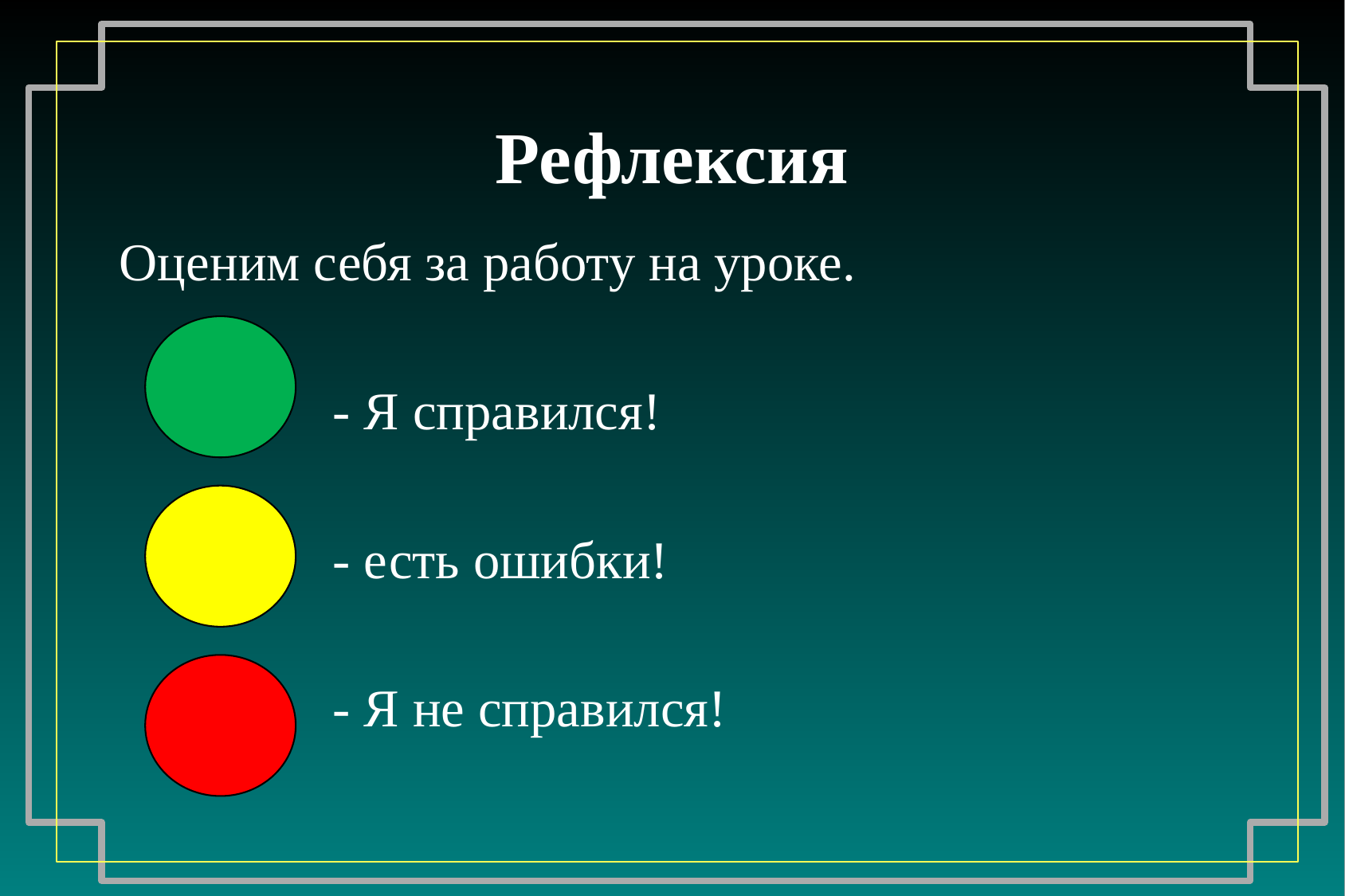

# Рефлексия
Оценим себя за работу на уроке.

                - Я справился!

                - есть ошибки!

                - Я не справился!